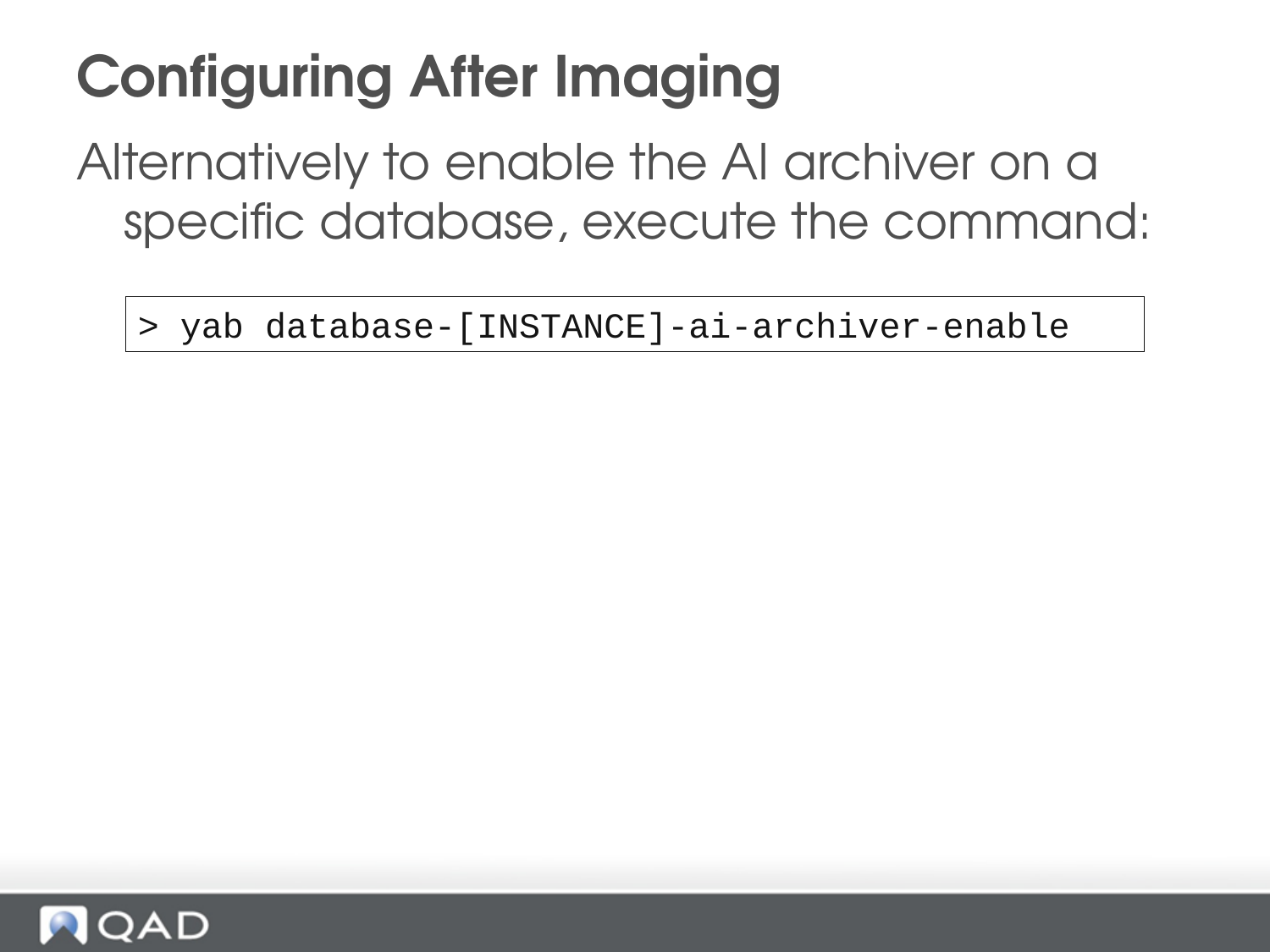

# Configuring After Imaging
Alternatively to enable the AI archiver on a specific database, execute the command:

> yab database-[INSTANCE]-ai-archiver-enable